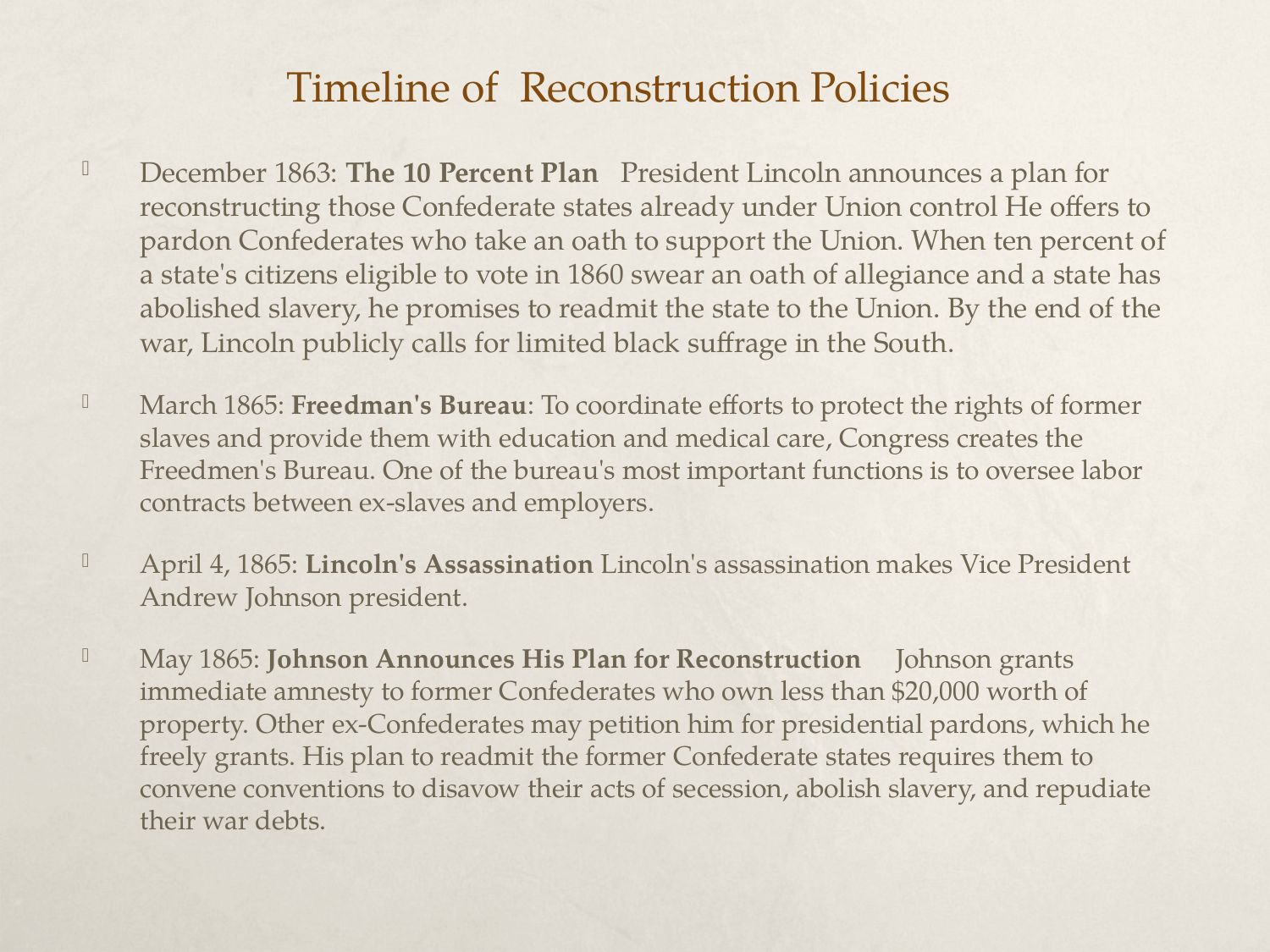

# Timeline of  Reconstruction Policies
December 1863: The 10 Percent Plan   President Lincoln announces a plan for reconstructing those Confederate states already under Union control He offers to pardon Confederates who take an oath to support the Union. When ten percent of a state's citizens eligible to vote in 1860 swear an oath of allegiance and a state has abolished slavery, he promises to readmit the state to the Union. By the end of the war, Lincoln publicly calls for limited black suffrage in the South.
March 1865: Freedman's Bureau: To coordinate efforts to protect the rights of former slaves and provide them with education and medical care, Congress creates the Freedmen's Bureau. One of the bureau's most important functions is to oversee labor contracts between ex-slaves and employers.
April 4, 1865: Lincoln's Assassination Lincoln's assassination makes Vice President Andrew Johnson president.
May 1865: Johnson Announces His Plan for Reconstruction	Johnson grants immediate amnesty to former Confederates who own less than $20,000 worth of property. Other ex-Confederates may petition him for presidential pardons, which he freely grants. His plan to readmit the former Confederate states requires them to convene conventions to disavow their acts of secession, abolish slavery, and repudiate their war debts.